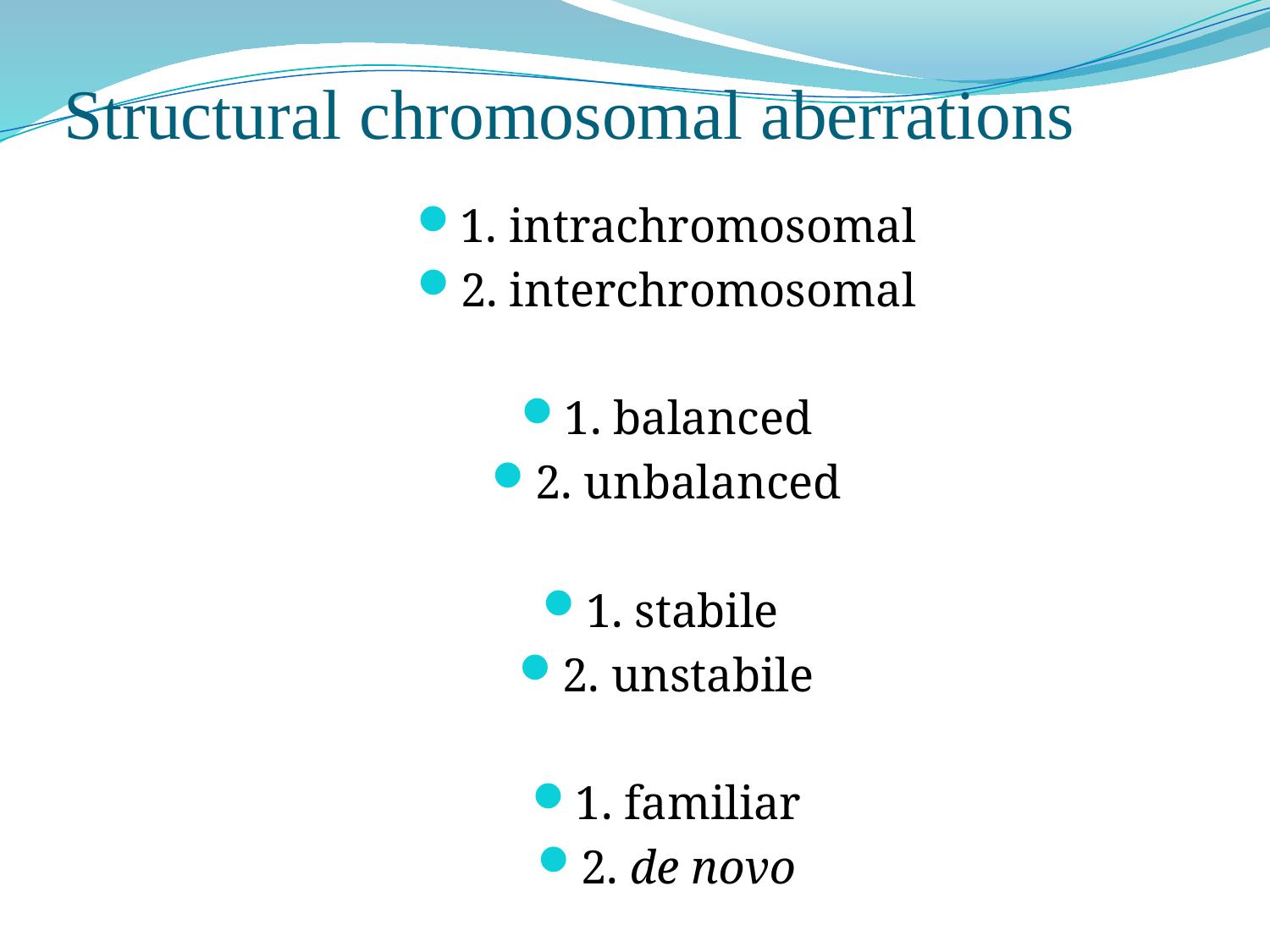

# Structural chromosomal aberrations
1. intrachromosomal
2. interchromosomal

1. balanced
2. unbalanced

1. stabile
2. unstabile

1. familiar
2. de novo